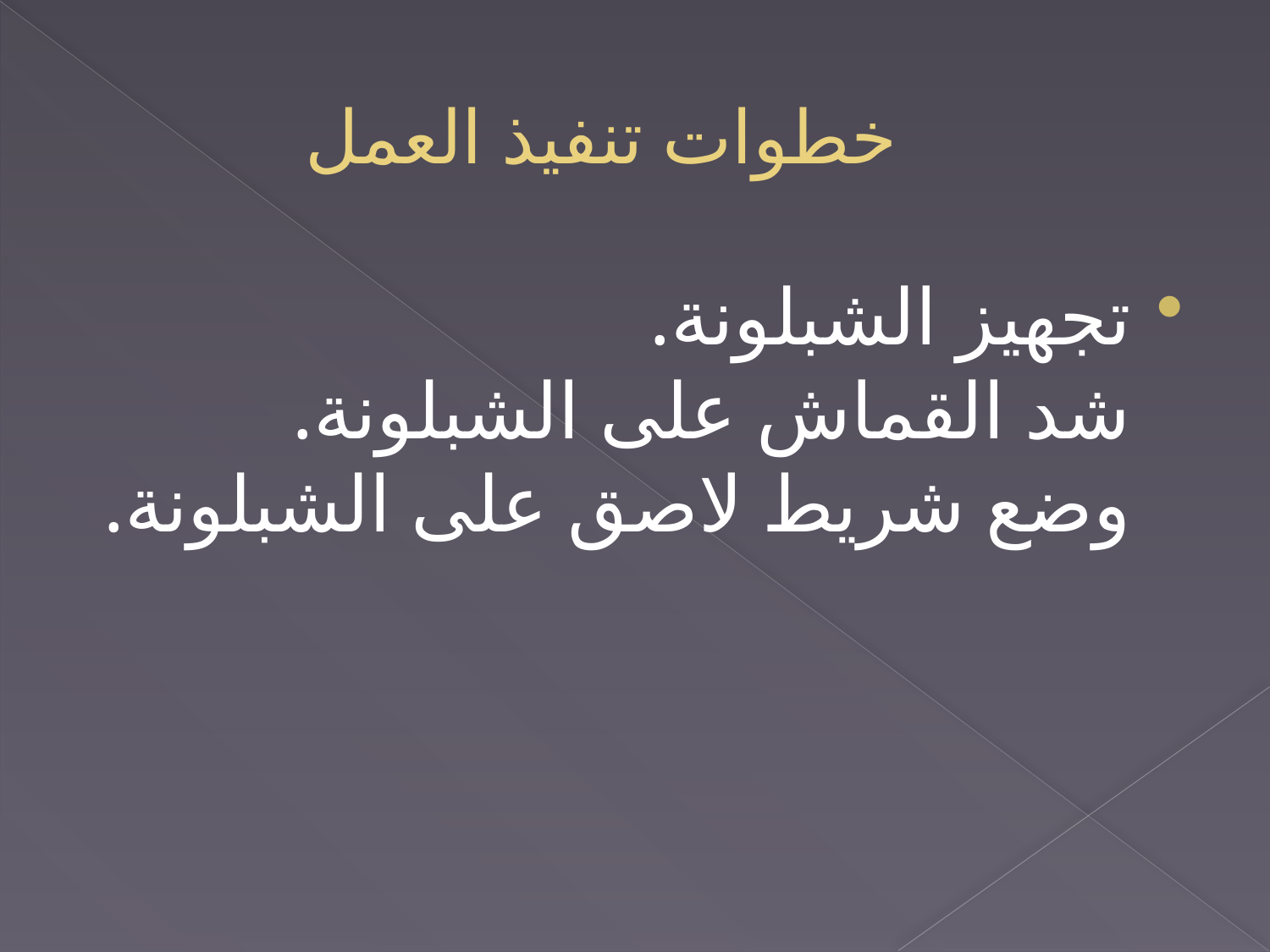

# خطوات تنفيذ العمل
تجهيز الشبلونة.
شد القماش على الشبلونة.
وضع شريط لاصق على الشبلونة.